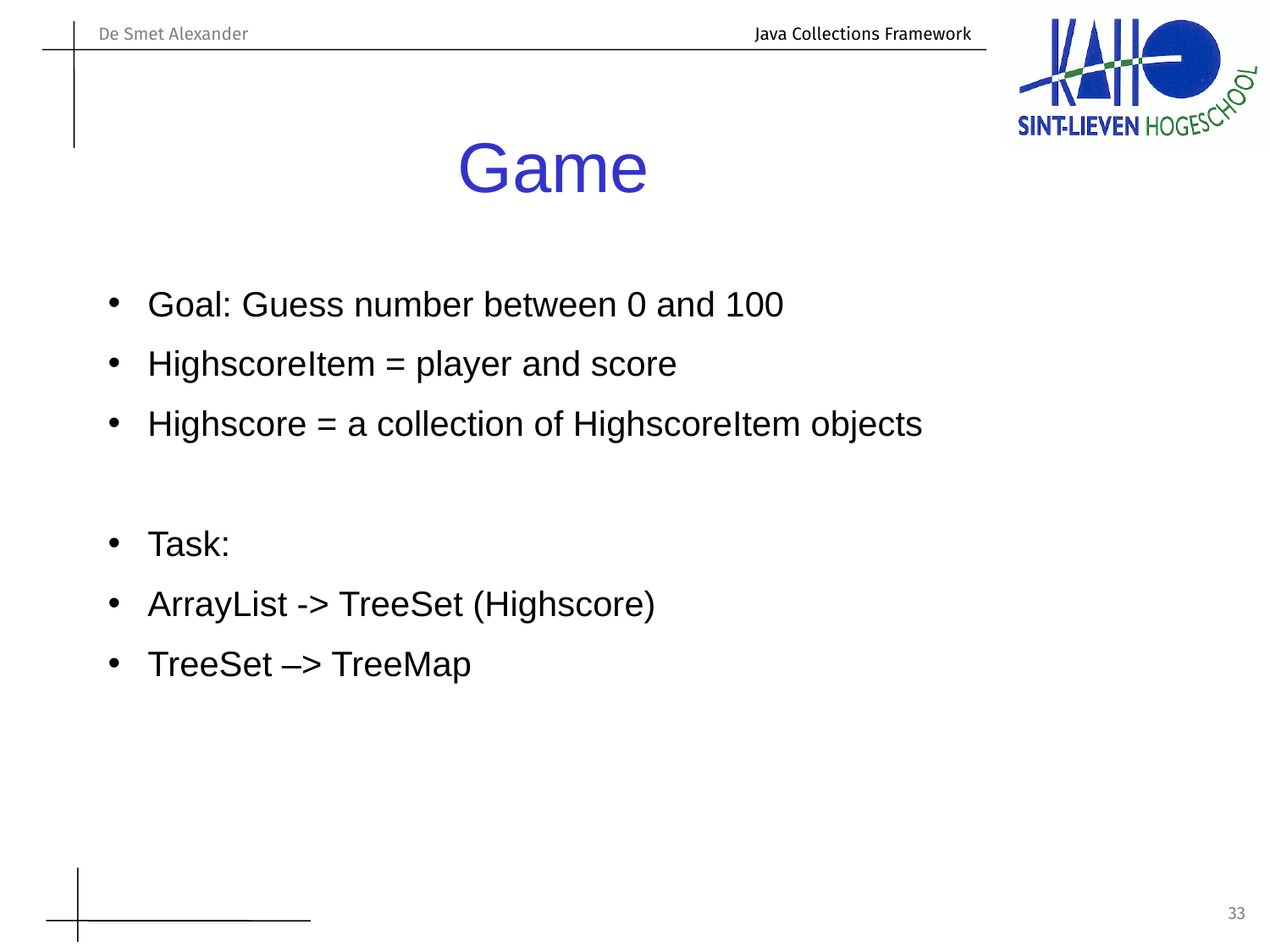

# Game
Goal: Guess number between 0 and 100
HighscoreItem = player and score
Highscore = a collection of HighscoreItem objects

Task:
ArrayList -> TreeSet (Highscore)
TreeSet –> TreeMap